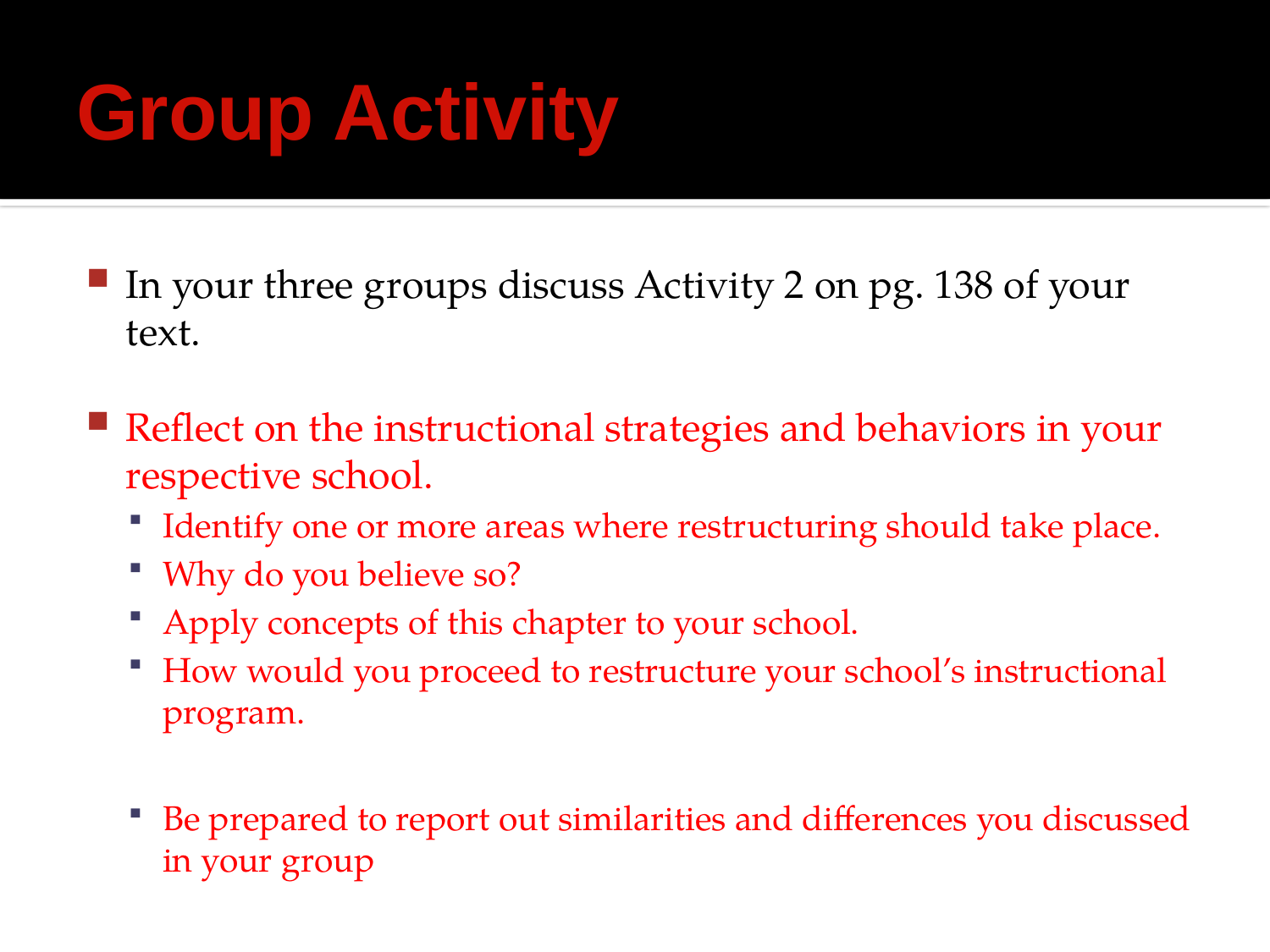

# Group Activity
In your three groups discuss Activity 2 on pg. 138 of your text.

Reflect on the instructional strategies and behaviors in your respective school.
Identify one or more areas where restructuring should take place.
Why do you believe so?
Apply concepts of this chapter to your school.
How would you proceed to restructure your school’s instructional program.

Be prepared to report out similarities and differences you discussed in your group